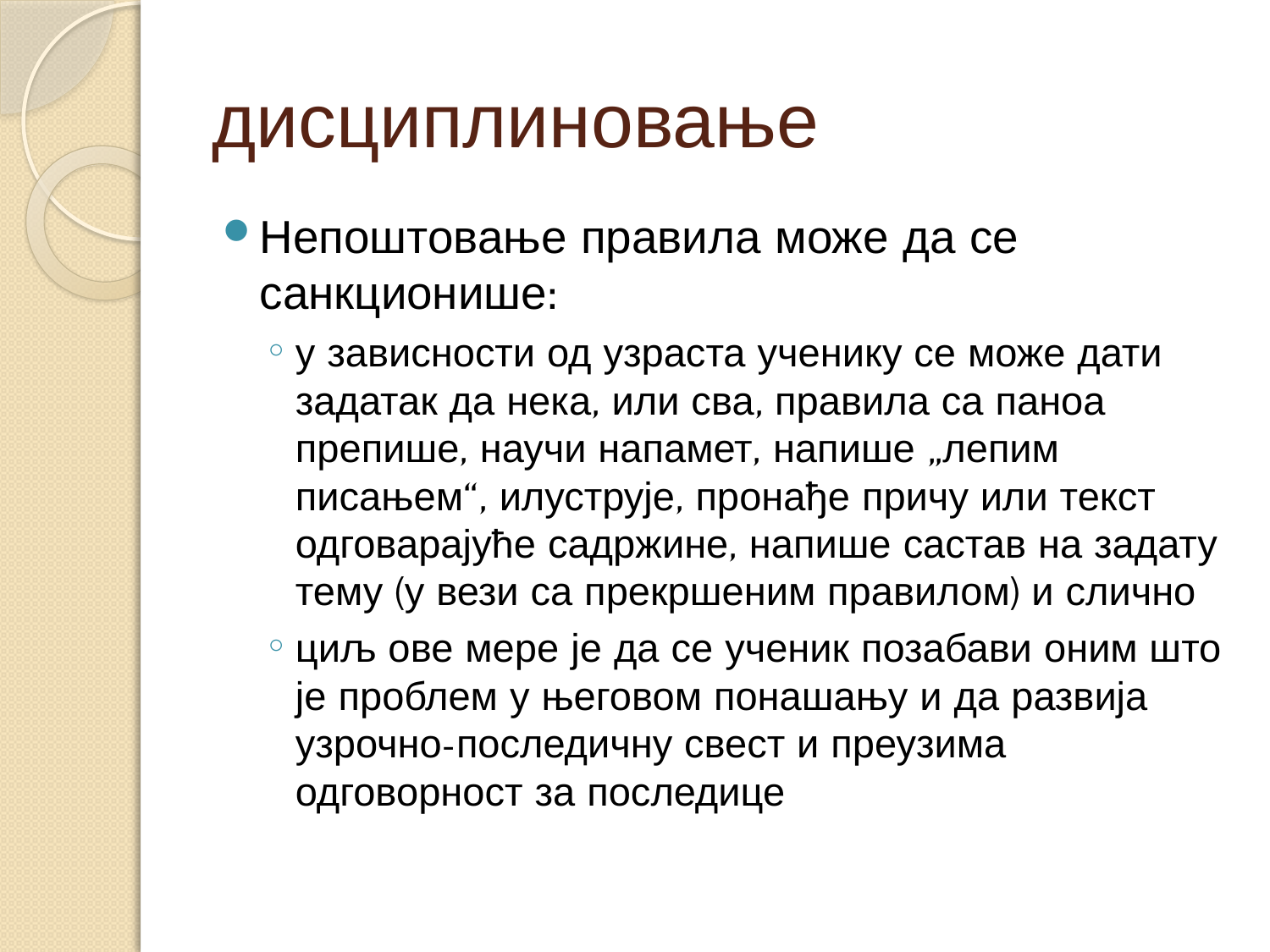

# дисциплиновање
Непоштовање правила може да се санкционише:
у зависности од узраста ученику се може дати задатак да нека, или сва, правила са паноа препише, научи напамет, напише „лепим писањем“, илуструје, пронађе причу или текст одговарајуће садржине, напише састав на задату тему (у вези са прекршеним правилом) и слично
циљ ове мере је да се ученик позабави оним што је проблем у његовом понашању и да развија узрочно-последичну свест и преузима одговорност за последице